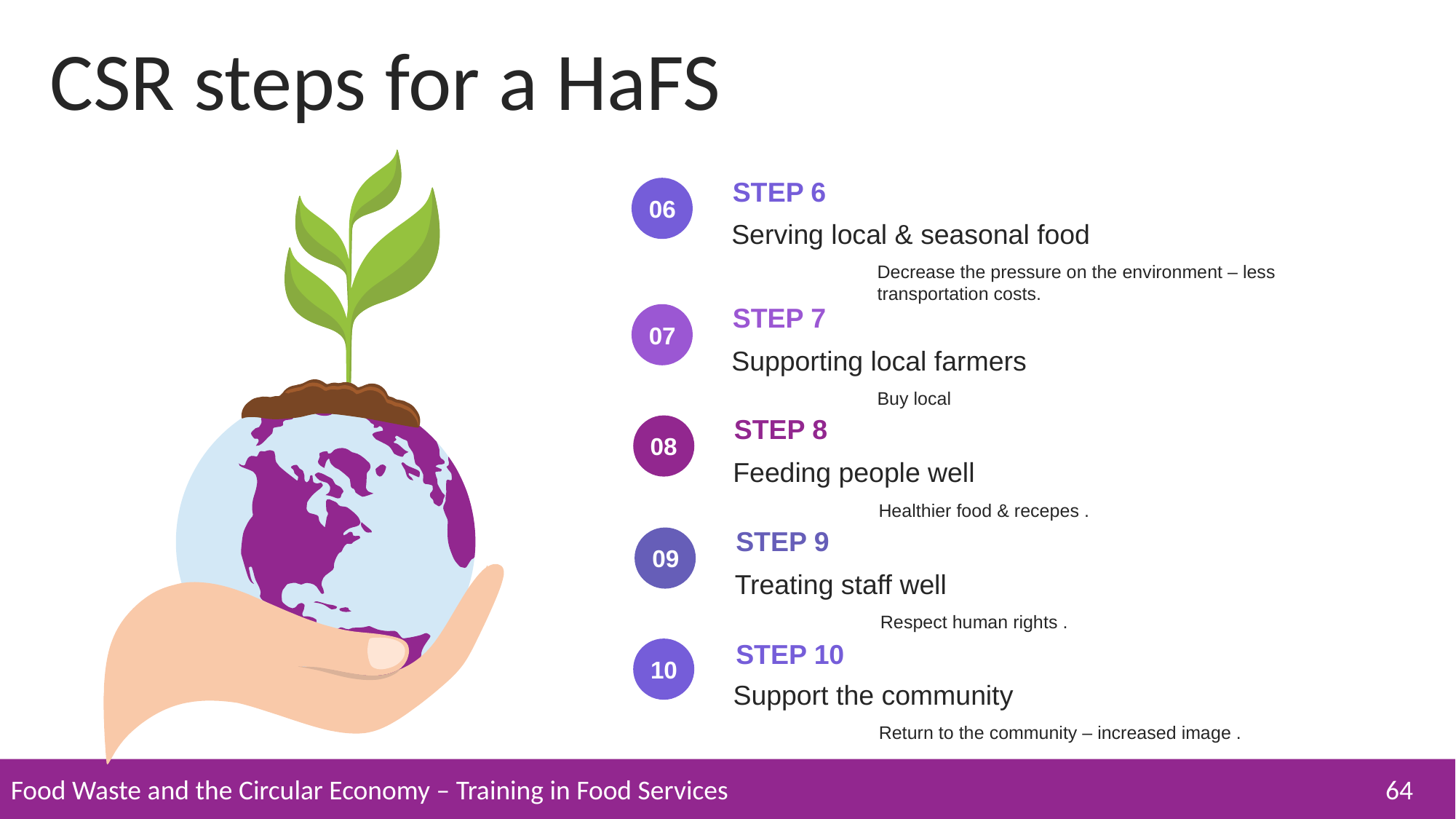

CSR steps for a HaFS

STEP 6

06
Serving local & seasonal food
Decrease the pressure on the environment – less transportation costs.
STEP 7

07
Supporting local farmers
Buy local
STEP 8

08
Feeding people well
Healthier food & recepes .
STEP 9

09
Treating staff well
Respect human rights .
STEP 10

10
Support the community
Return to the community – increased image .